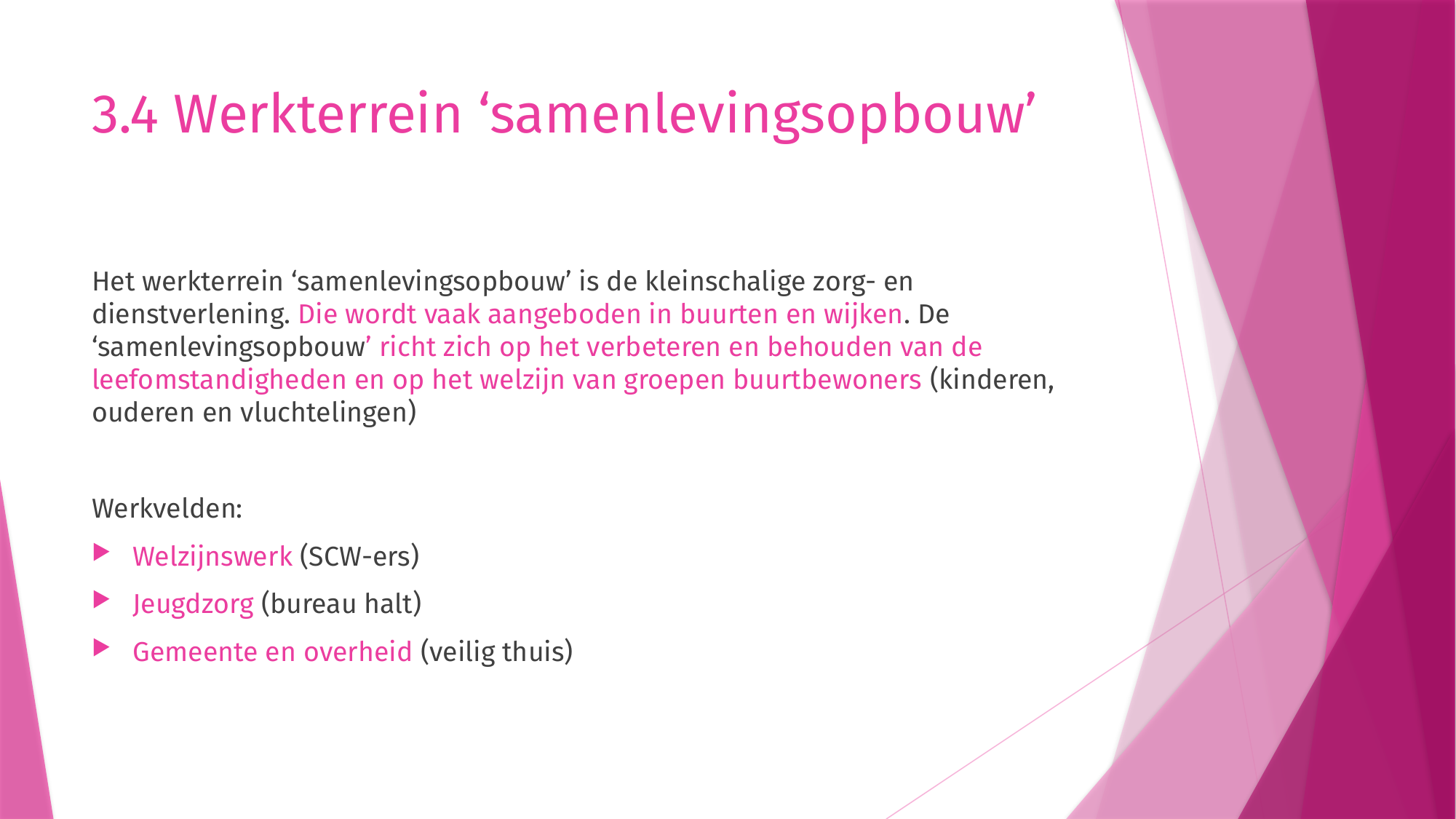

# 3.4 Werkterrein ‘samenlevingsopbouw’
Het werkterrein ‘samenlevingsopbouw’ is de kleinschalige zorg- en dienstverlening. Die wordt vaak aangeboden in buurten en wijken. De ‘samenlevingsopbouw’ richt zich op het verbeteren en behouden van de leefomstandigheden en op het welzijn van groepen buurtbewoners (kinderen, ouderen en vluchtelingen)

Werkvelden:
Welzijnswerk (SCW-ers)
Jeugdzorg (bureau halt)
Gemeente en overheid (veilig thuis)